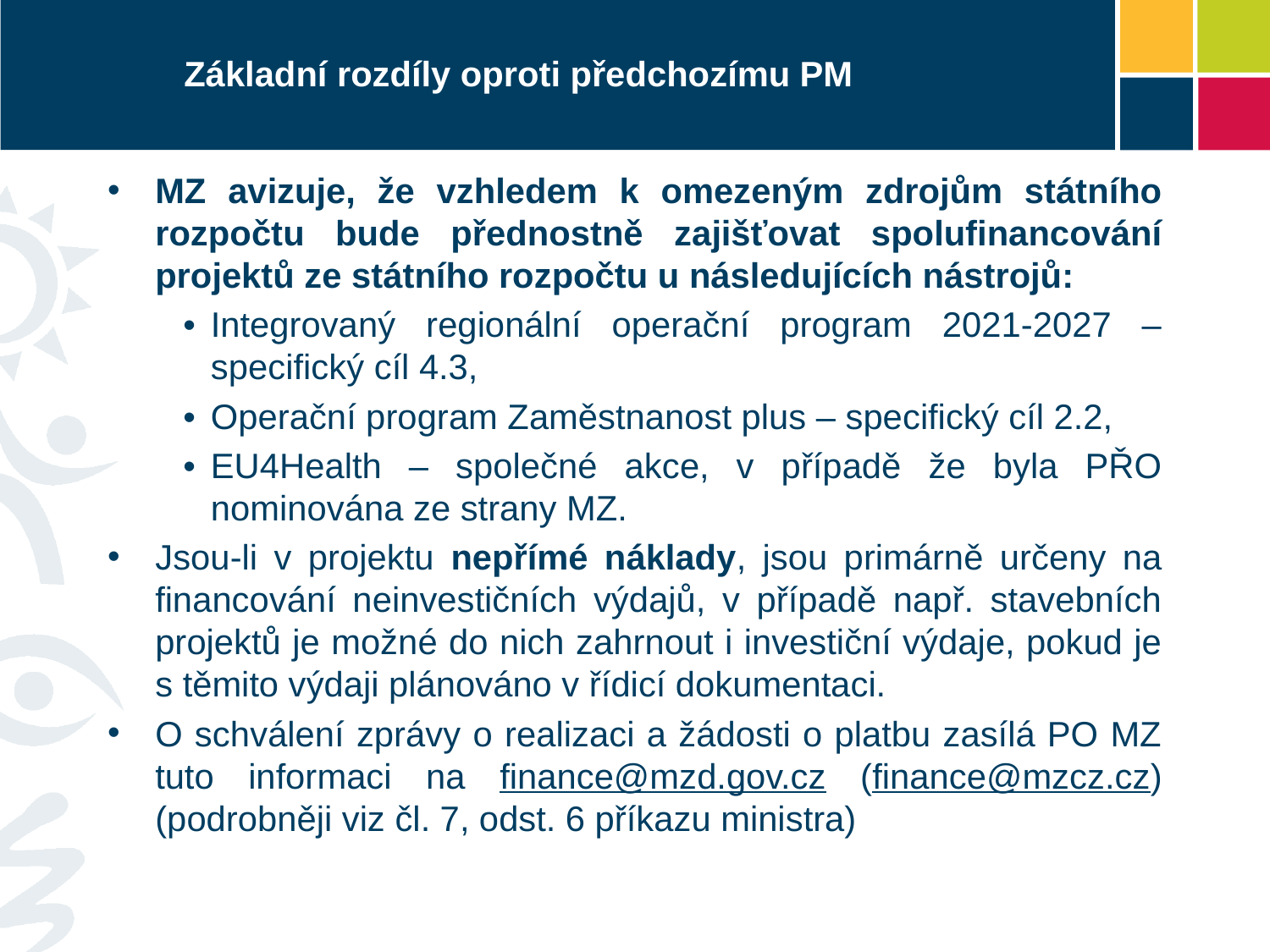

# Základní rozdíly oproti předchozímu PM
MZ avizuje, že vzhledem k omezeným zdrojům státního rozpočtu bude přednostně zajišťovat spolufinancování projektů ze státního rozpočtu u následujících nástrojů:
•	Integrovaný regionální operační program 2021-2027 – specifický cíl 4.3,
•	Operační program Zaměstnanost plus – specifický cíl 2.2,
•	EU4Health – společné akce, v případě že byla PŘO nominována ze strany MZ.
Jsou-li v projektu nepřímé náklady, jsou primárně určeny na financování neinvestičních výdajů, v případě např. stavebních projektů je možné do nich zahrnout i investiční výdaje, pokud je s těmito výdaji plánováno v řídicí dokumentaci.
O schválení zprávy o realizaci a žádosti o platbu zasílá PO MZ tuto informaci na finance@mzd.gov.cz (finance@mzcz.cz) (podrobněji viz čl. 7, odst. 6 příkazu ministra)